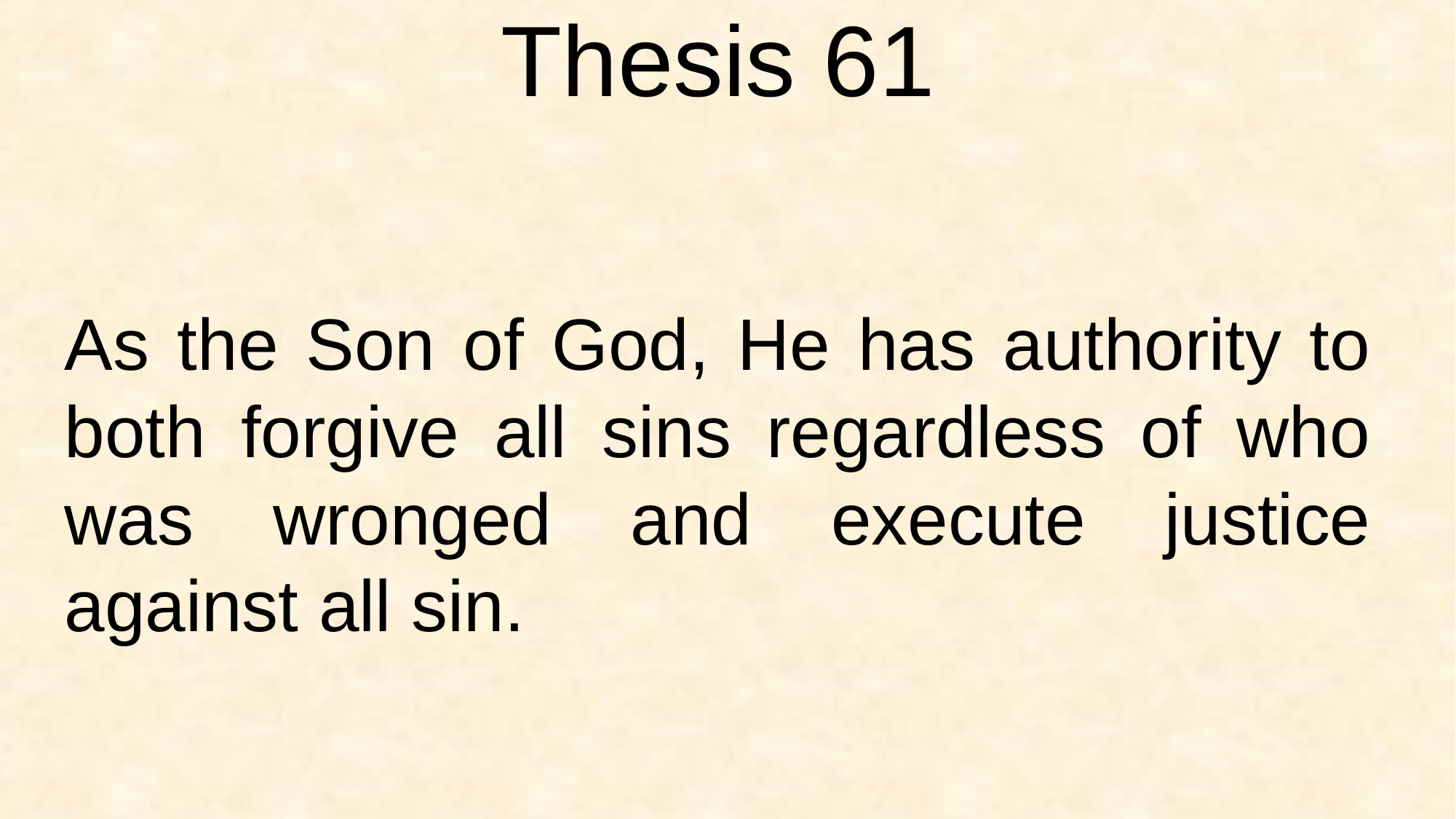

Thesis 61

As the Son of God, He has authority to both forgive all sins regardless of who was wronged and execute justice against all sin.